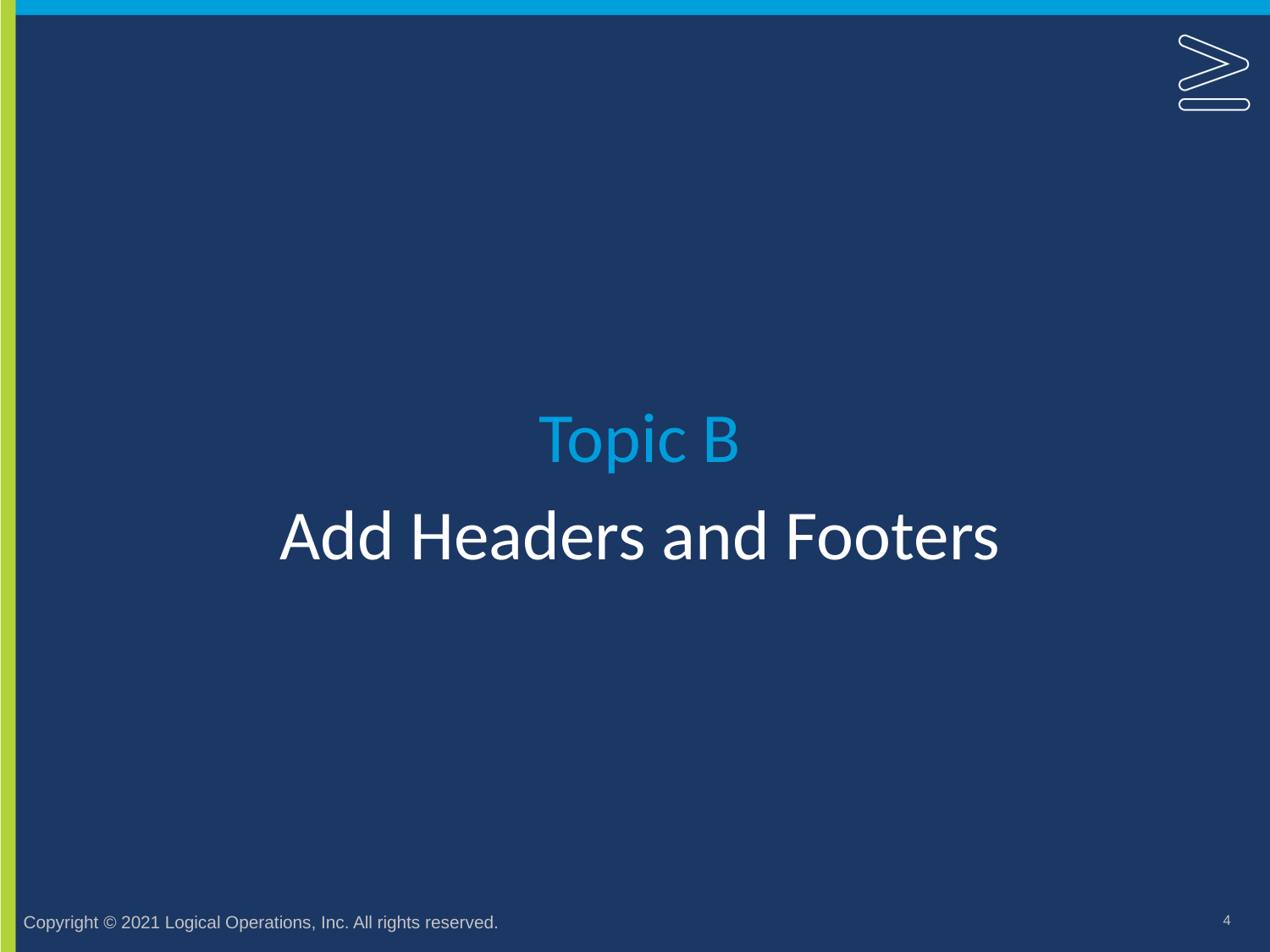

Topic B
# Add Headers and Footers
4